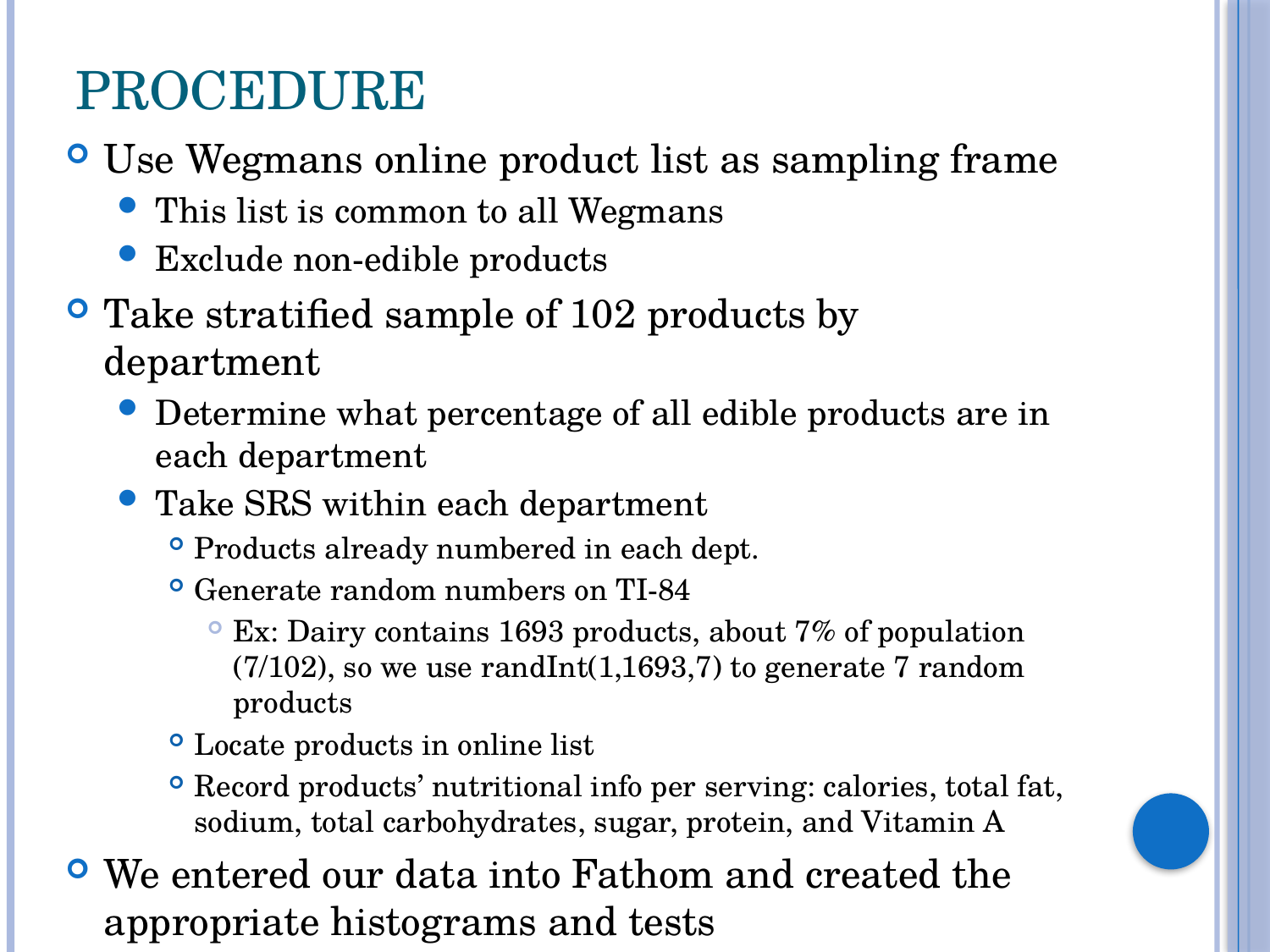

# Procedure
Use Wegmans online product list as sampling frame
This list is common to all Wegmans
Exclude non-edible products
Take stratified sample of 102 products by department
Determine what percentage of all edible products are in each department
Take SRS within each department
Products already numbered in each dept.
Generate random numbers on TI-84
Ex: Dairy contains 1693 products, about 7% of population  (7/102), so we use randInt(1,1693,7) to generate 7 random products
Locate products in online list
Record products’ nutritional info per serving: calories, total fat, sodium, total carbohydrates, sugar, protein, and Vitamin A
We entered our data into Fathom and created the appropriate histograms and tests